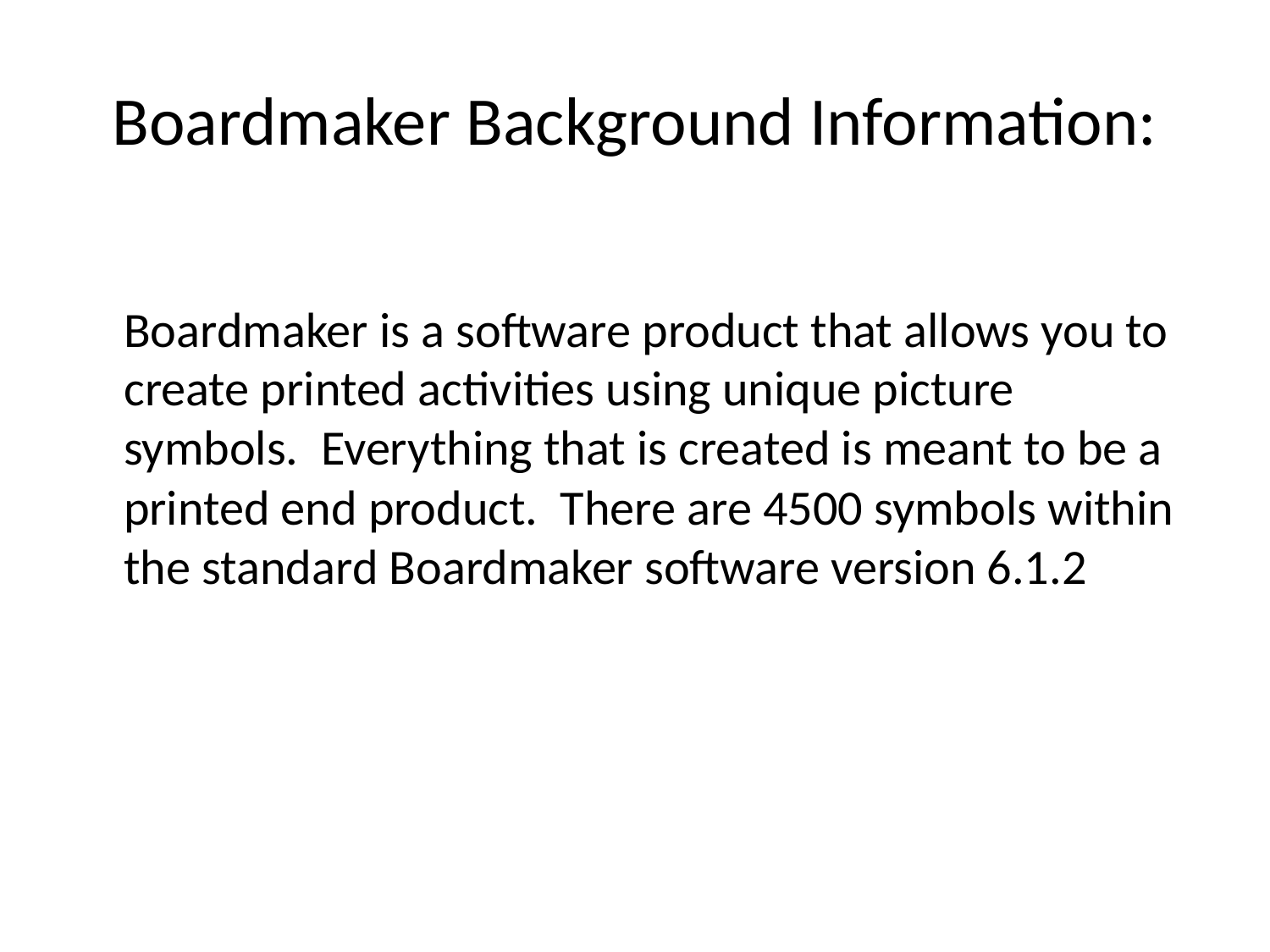

# Boardmaker Background Information:

	Boardmaker is a software product that allows you to create printed activities using unique picture symbols.  Everything that is created is meant to be a printed end product.  There are 4500 symbols within the standard Boardmaker software version 6.1.2